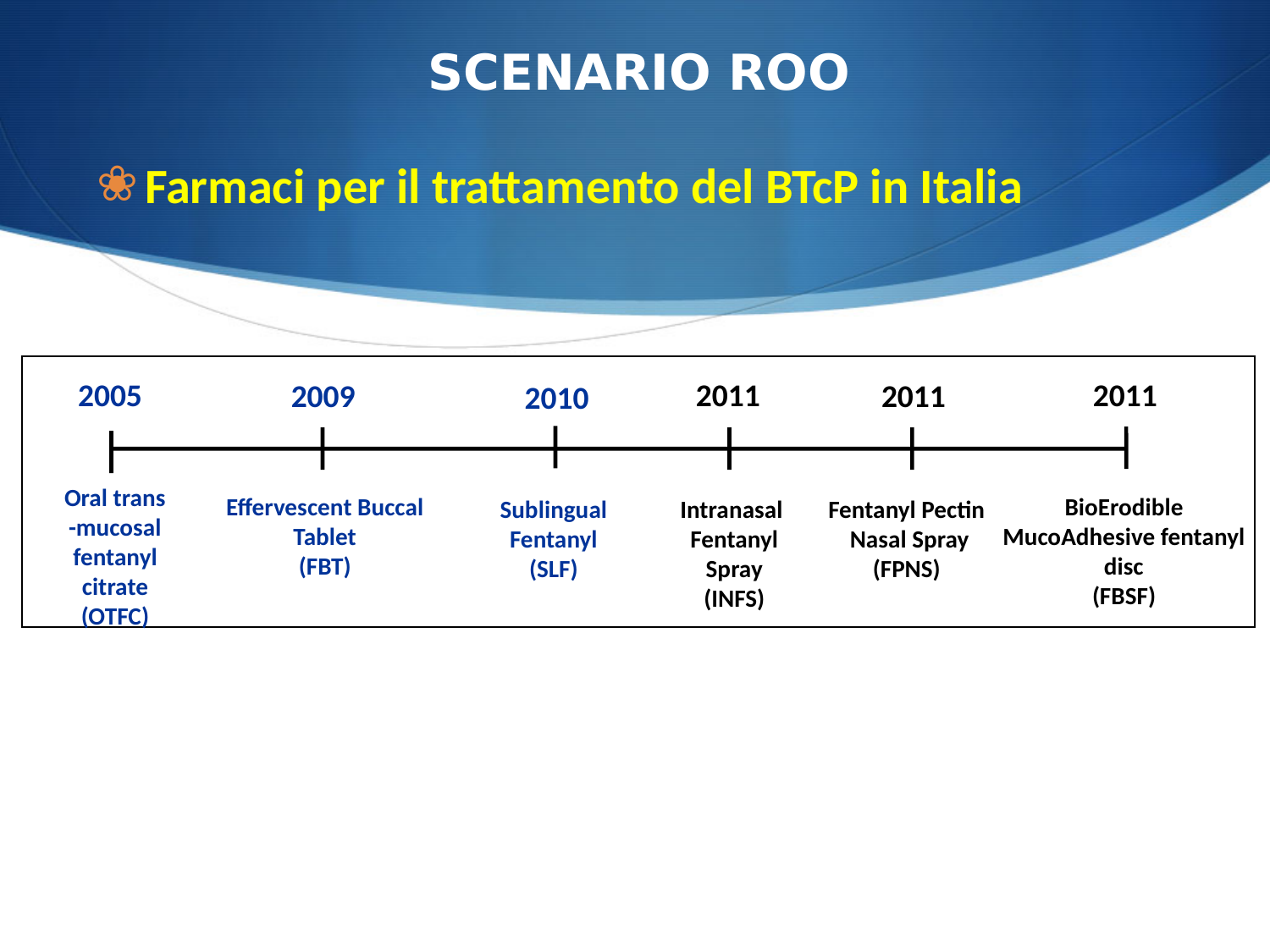

SCENARIO ROO
Farmaci per il trattamento del BTcP in Italia

2005
2011
2011
2009
2011
2010

Oral trans
-mucosal fentanyl citrate
(OTFC)
Effervescent Buccal
Tablet
(FBT)
BioErodible MucoAdhesive fentanyl disc
(FBSF)
Sublingual
Fentanyl
(SLF)
Intranasal
Fentanyl Spray
(INFS)
Fentanyl Pectin
 Nasal Spray
(FPNS)